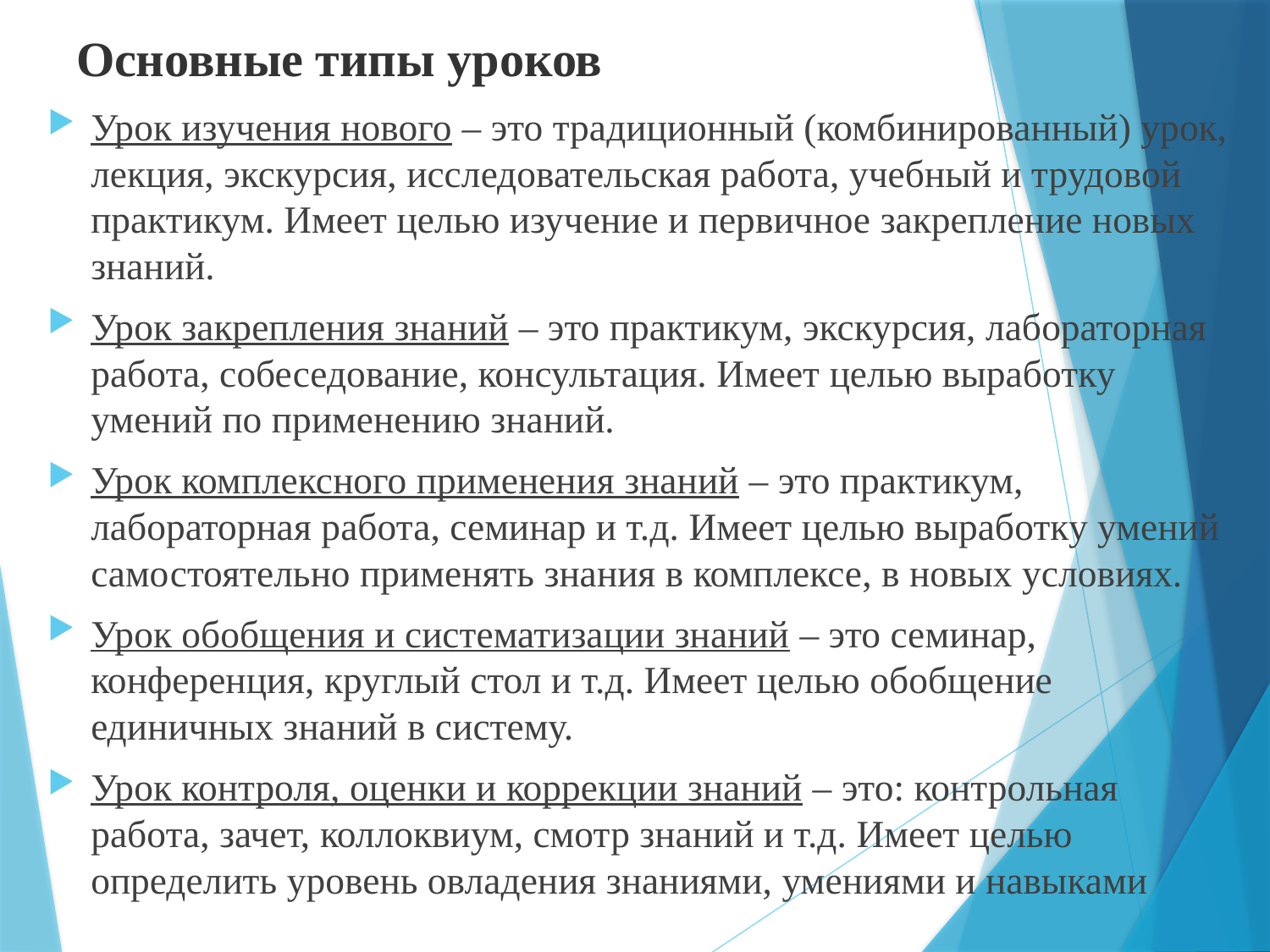

# Основные типы уроков
Урок изучения нового – это традиционный (комбинированный) урок, лекция, экскурсия, исследовательская работа, учебный и трудовой практикум. Имеет целью изучение и первичное закрепление новых знаний.
Урок закрепления знаний – это практикум, экскурсия, лабораторная работа, собеседование, консультация. Имеет целью выработку умений по применению знаний.
Урок комплексного применения знаний – это практикум, лабораторная работа, семинар и т.д. Имеет целью выработку умений самостоятельно применять знания в комплексе, в новых условиях.
Урок обобщения и систематизации знаний – это семинар, конференция, круглый стол и т.д. Имеет целью обобщение единичных знаний в систему.
Урок контроля, оценки и коррекции знаний – это: контрольная работа, зачет, коллоквиум, смотр знаний и т.д. Имеет целью определить уровень овладения знаниями, умениями и навыками